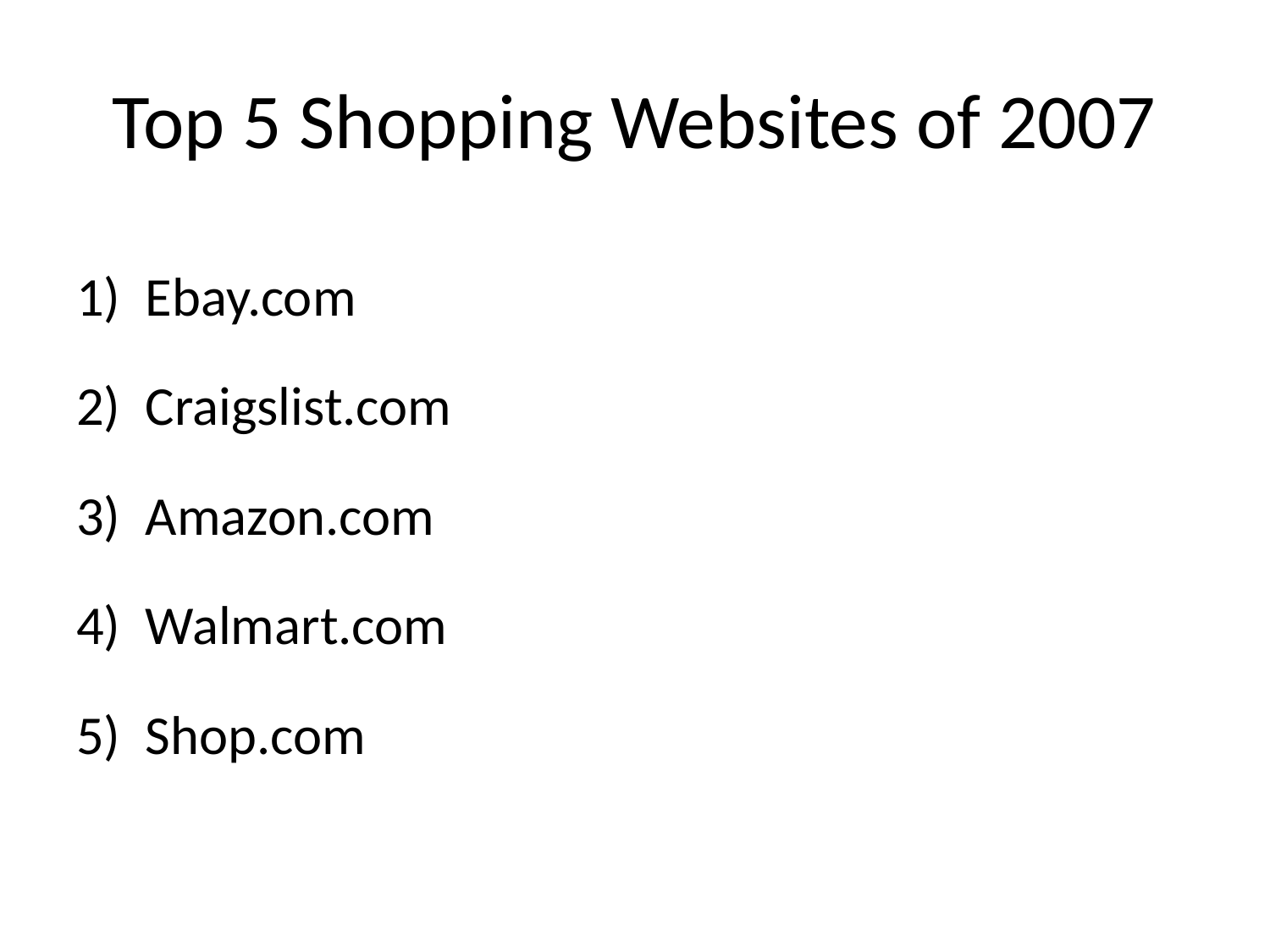

# Top 5 Shopping Websites of 2007
Ebay.com
Craigslist.com
Amazon.com
Walmart.com
Shop.com